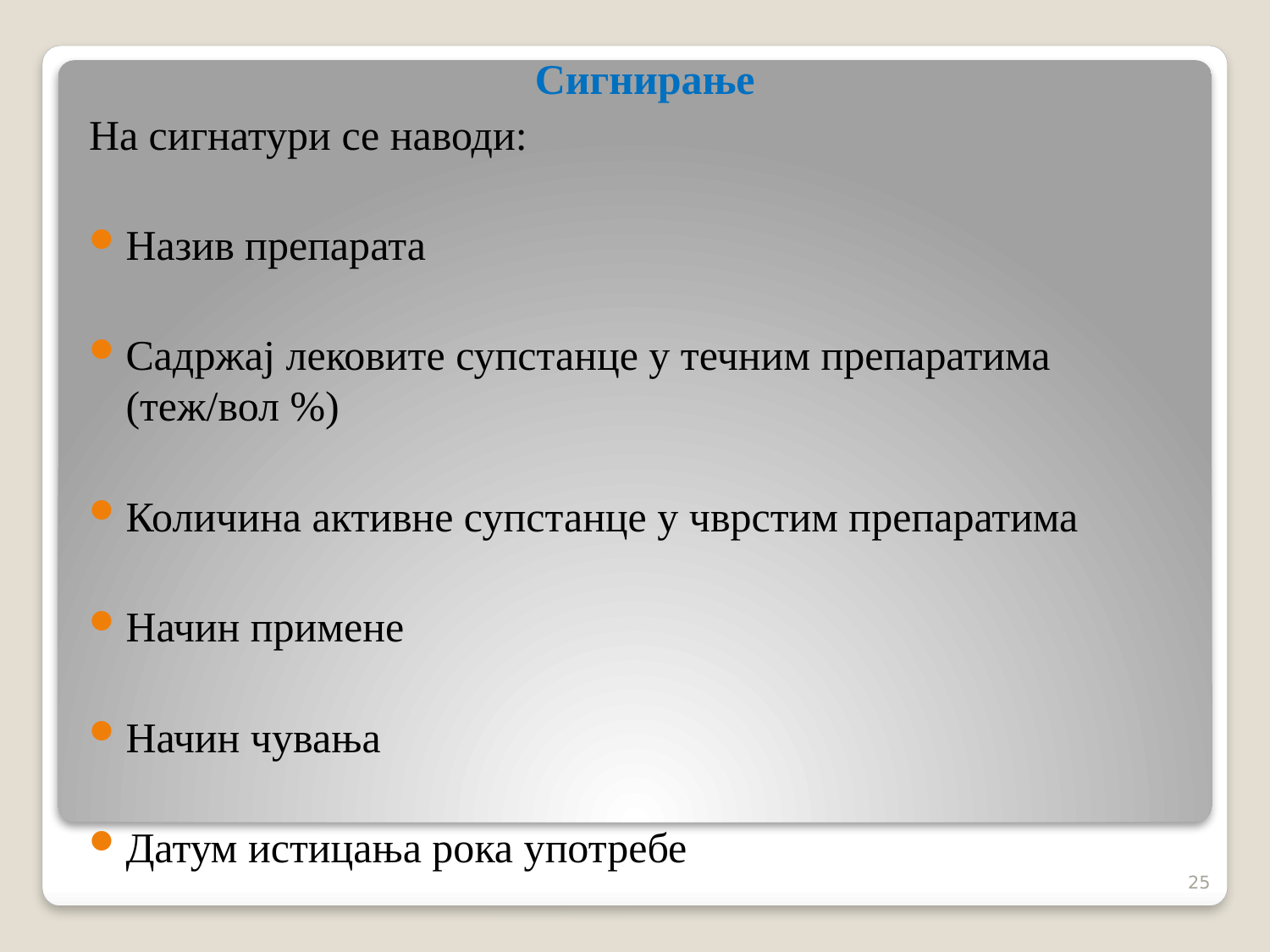

Сигнирање
На сигнатури се наводи:

Назив препарата

Садржај лековите супстанце у течним препаратима (теж/вол %)

Количина активне супстанце у чврстим препаратима

Начин примене

Начин чувања

Датум истицања рока употребе
25